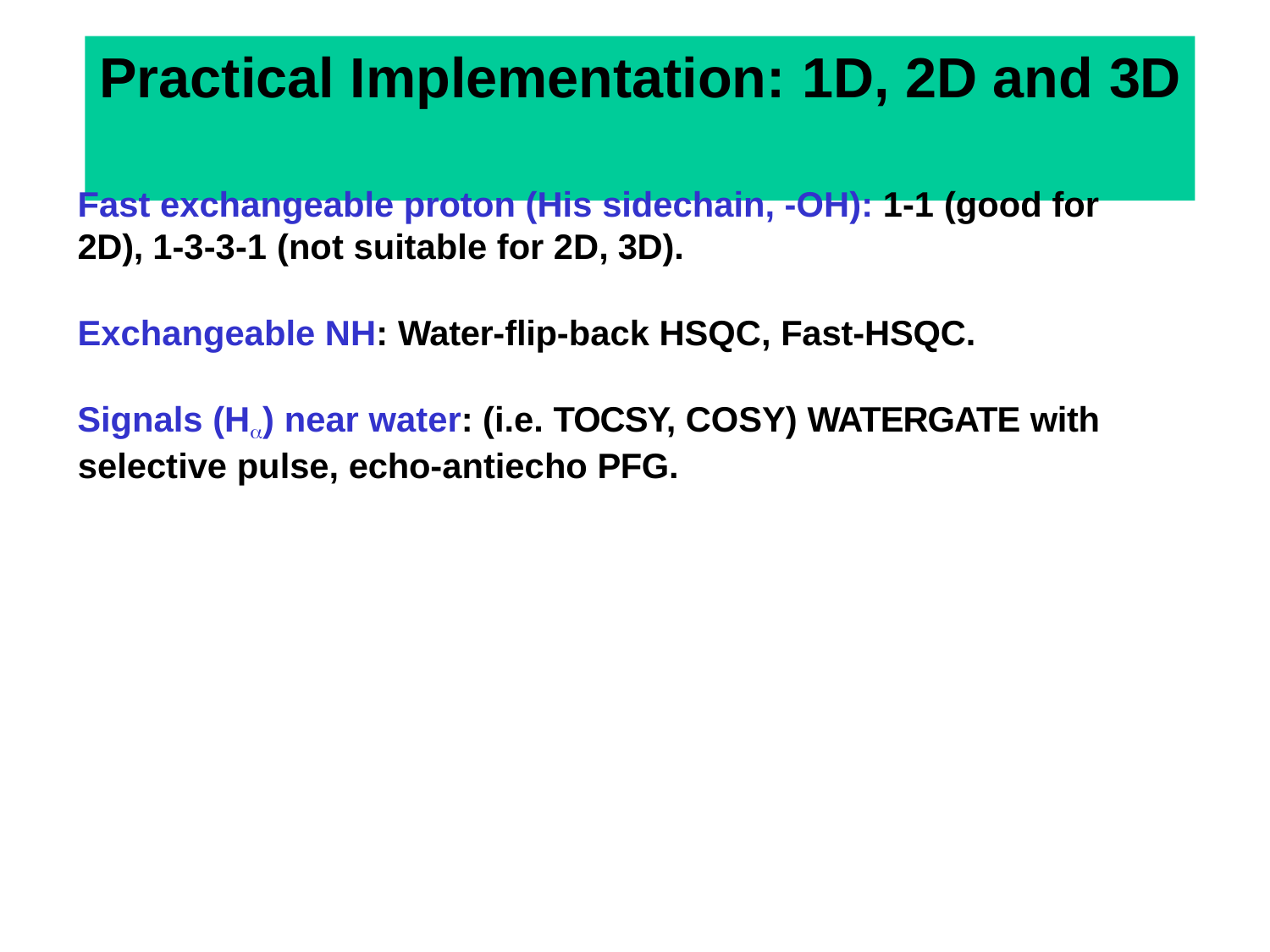

# Practical Implementation: 1D, 2D and 3D
Fast exchangeable proton (His sidechain, -OH): 1-1 (good for 2D), 1-3-3-1 (not suitable for 2D, 3D).

Exchangeable NH: Water-flip-back HSQC, Fast-HSQC.

Signals (Hα) near water: (i.e. TOCSY, COSY) WATERGATE with selective pulse, echo-antiecho PFG.